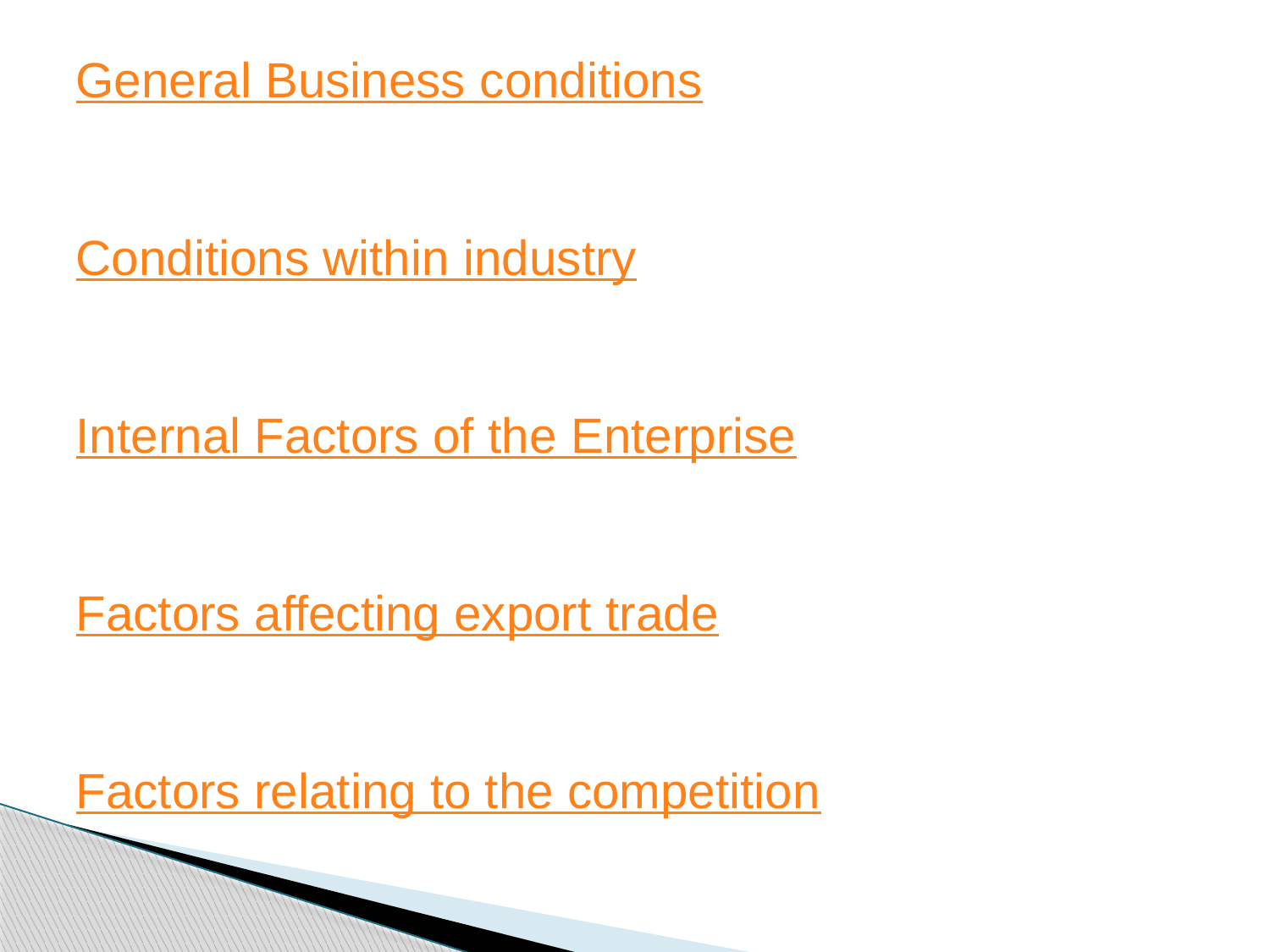

General Business conditions

Conditions within industry

Internal Factors of the Enterprise

Factors affecting export trade

Factors relating to the competition